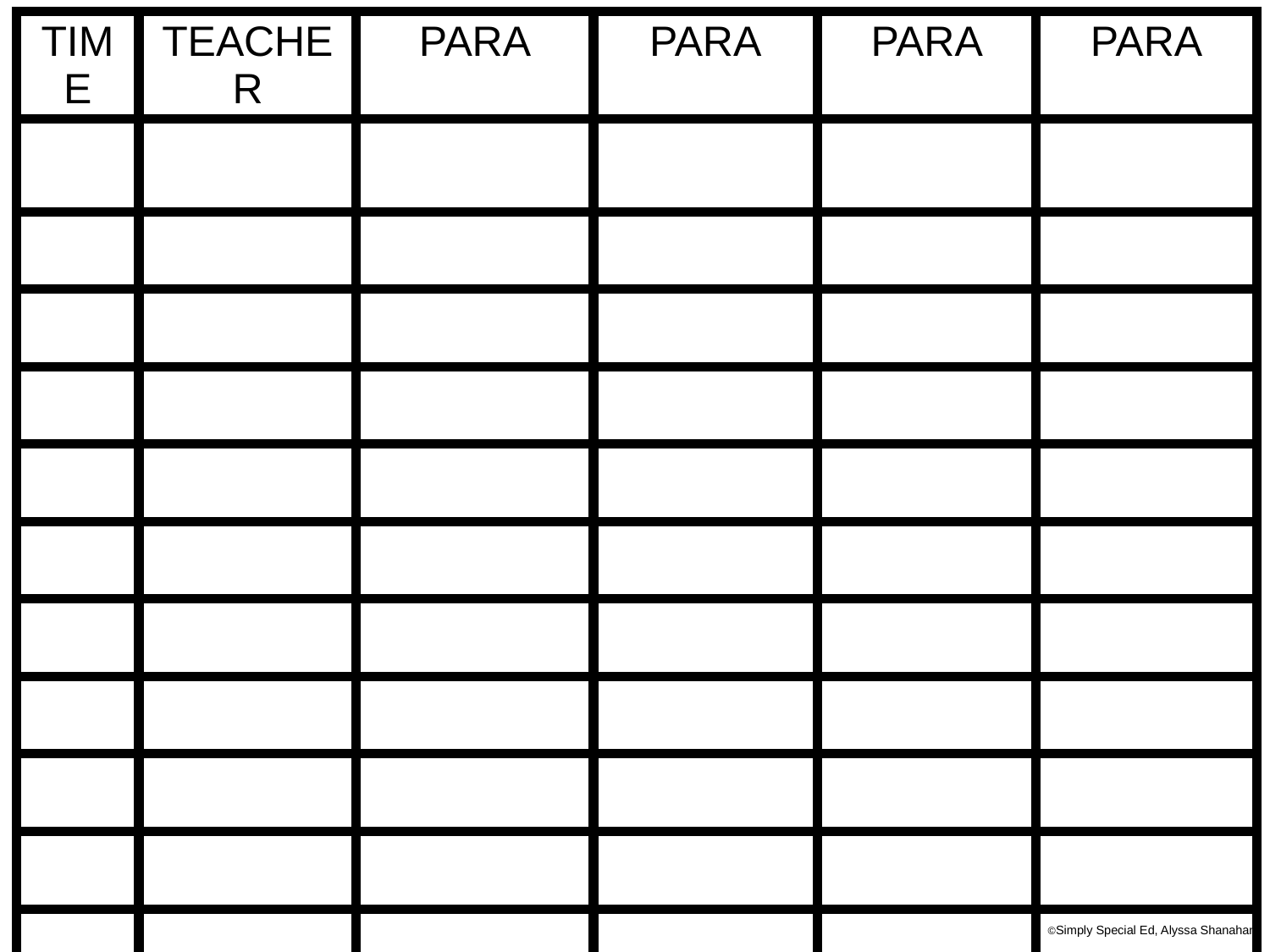

| TIME | TEACHER | PARA | PARA | PARA | PARA |
| --- | --- | --- | --- | --- | --- |
|  |  |  |  |  |  |
|  |  |  |  |  |  |
|  |  |  |  |  |  |
|  |  |  |  |  |  |
|  |  |  |  |  |  |
|  |  |  |  |  |  |
|  |  |  |  |  |  |
|  |  |  |  |  |  |
|  |  |  |  |  |  |
|  |  |  |  |  |  |
|  |  |  |  |  |  |
©Simply Special Ed, Alyssa Shanahan.